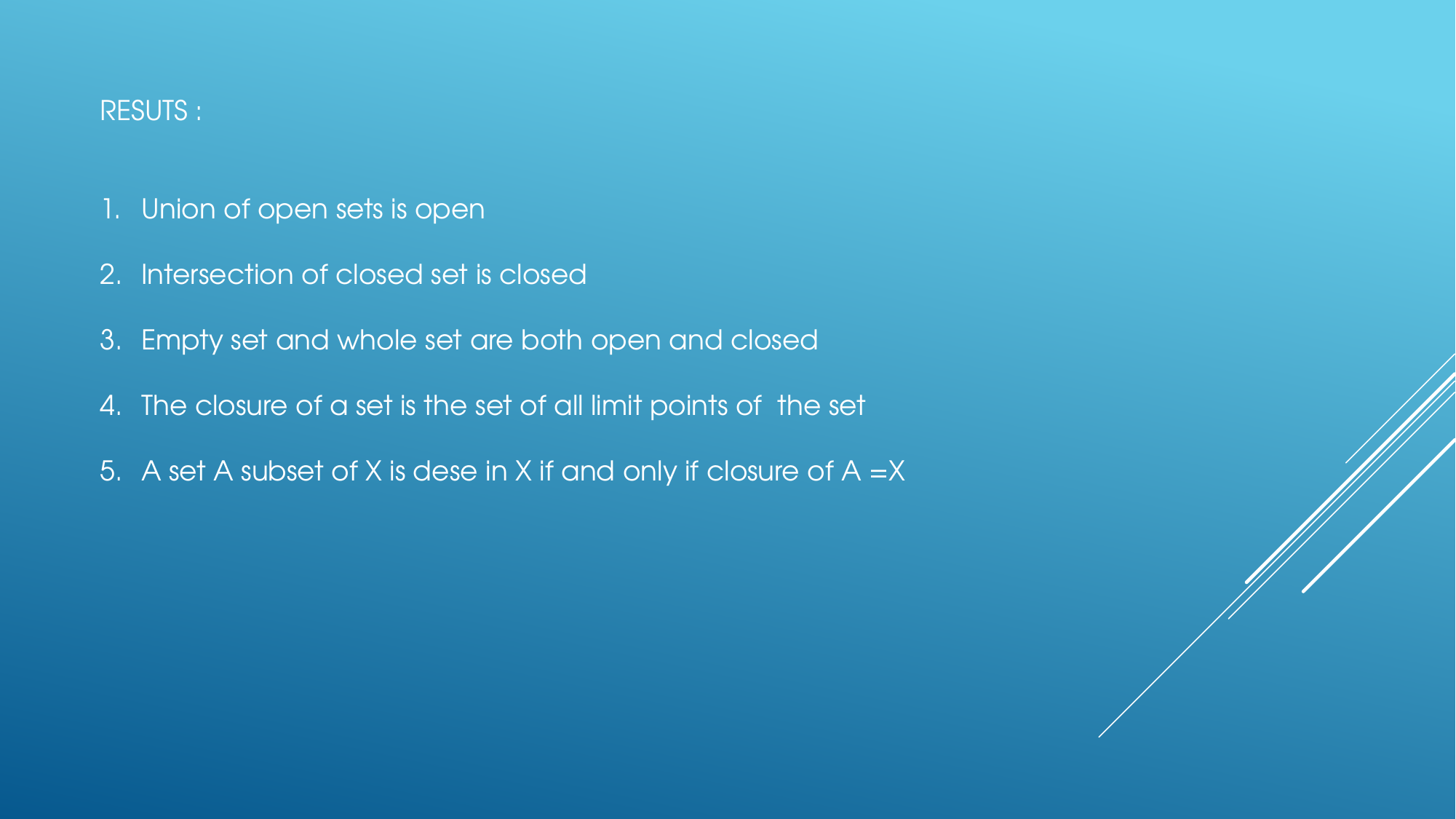

RESUTS :

Union of open sets is open

Intersection of closed set is closed

Empty set and whole set are both open and closed

The closure of a set is the set of all limit points of  the set

A set A subset of X is dese in X if and only if closure of A =X